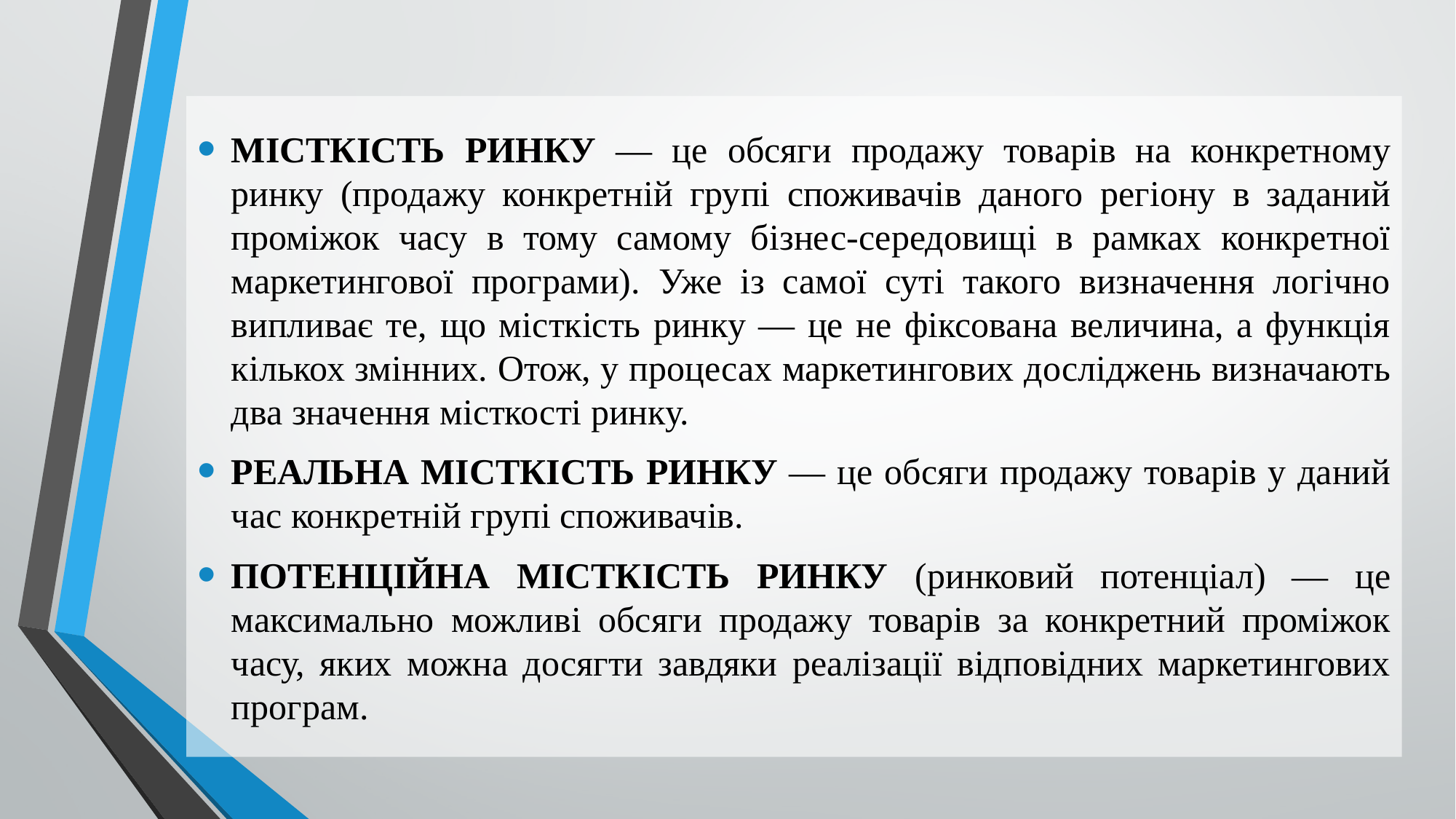

МІСТКІСТЬ РИНКУ — це обсяги продажу товарів на конкретному ринку (продажу конкретній групі споживачів даного регіону в заданий проміжок часу в тому самому бізнес-середовищі в рамках конкретної маркетингової програми). Уже із самої суті такого визначення логічно випливає те, що місткість ринку — це не фіксована величина, а функція кількох змінних. Отож, у процесах маркетингових досліджень визначають два значення місткості ринку.
РЕАЛЬНА МІСТКІСТЬ РИНКУ — це обсяги продажу товарів у даний час конкретній групі споживачів.
ПОТЕНЦІЙНА МІСТКІСТЬ РИНКУ (ринковий потенціал) — це максимально можливі обсяги продажу товарів за конкретний проміжок часу, яких можна досягти завдяки реалізації відповідних маркетингових програм.